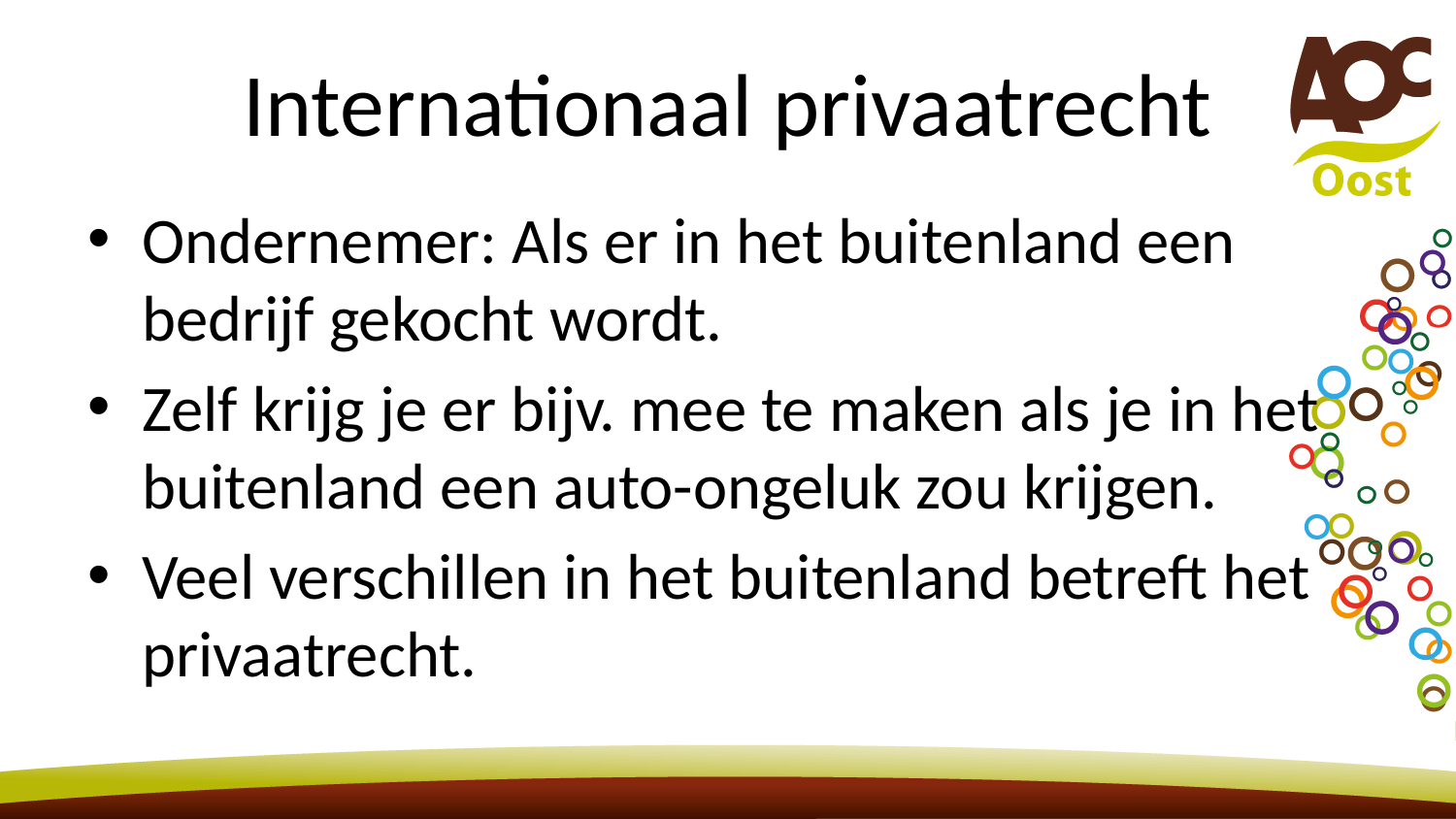

# Internationaal privaatrecht
Ondernemer: Als er in het buitenland een bedrijf gekocht wordt.
Zelf krijg je er bijv. mee te maken als je in het buitenland een auto-ongeluk zou krijgen.
Veel verschillen in het buitenland betreft het privaatrecht.